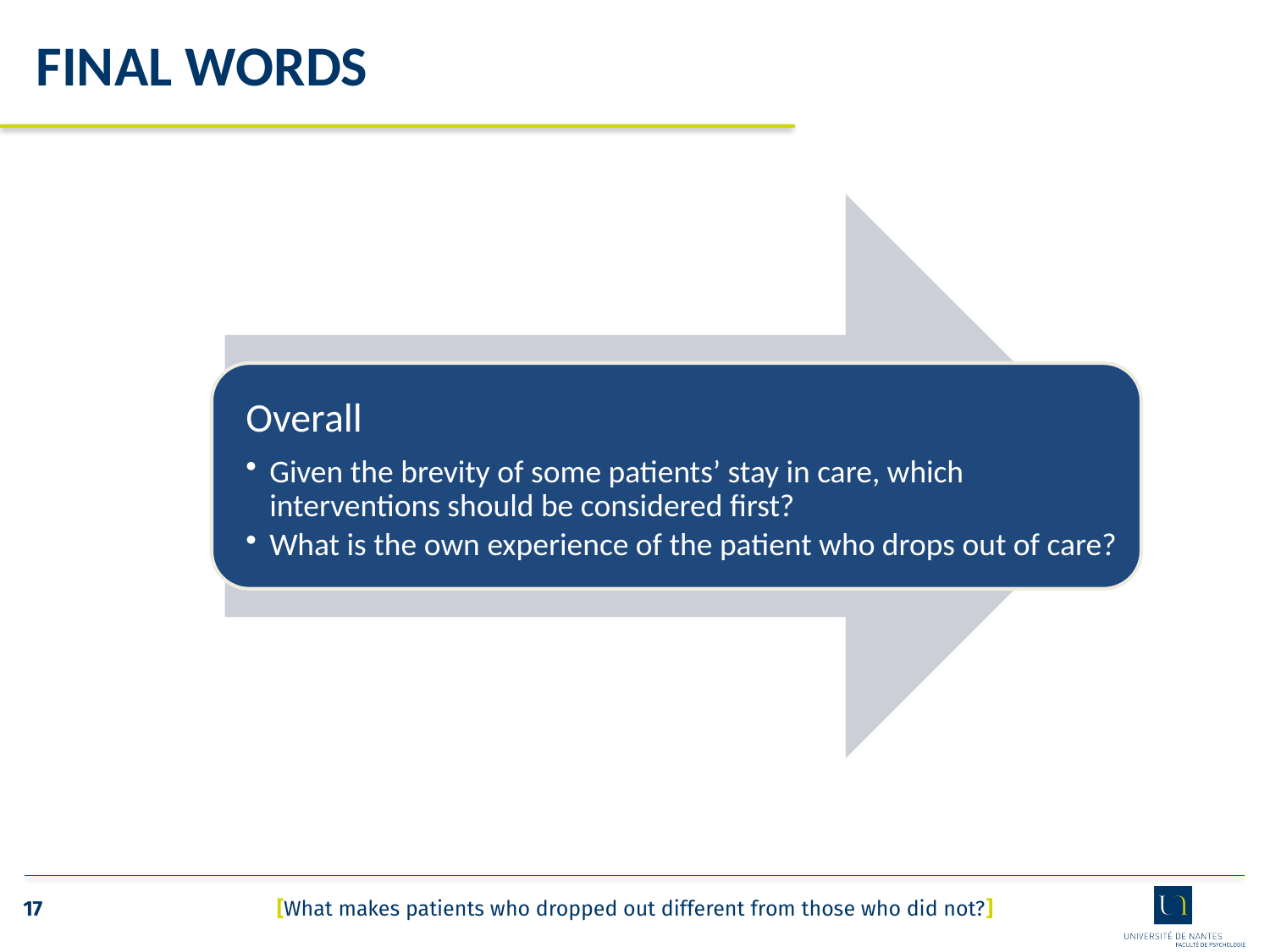

FINAL WORDS
Overall
Given the brevity of some patients’ stay in care, which interventions should be considered first?
What is the own experience of the patient who drops out of care?
[What makes patients who dropped out different from those who did not?]